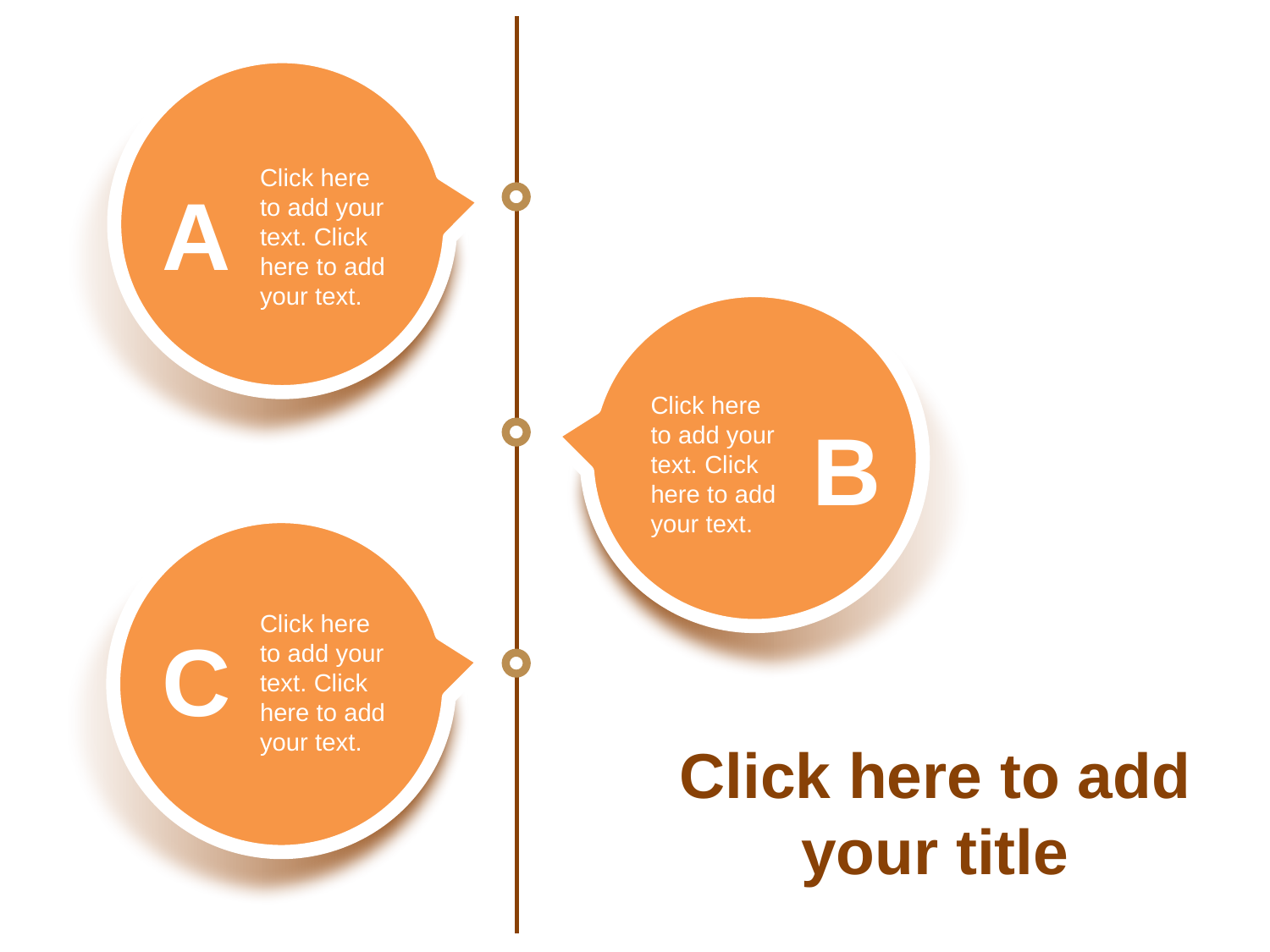

Click here to add your text. Click here to add your text.

A

Click here to add your text. Click here to add your text.

B

Click here to add your text. Click here to add your text.
C

Click here to add your title